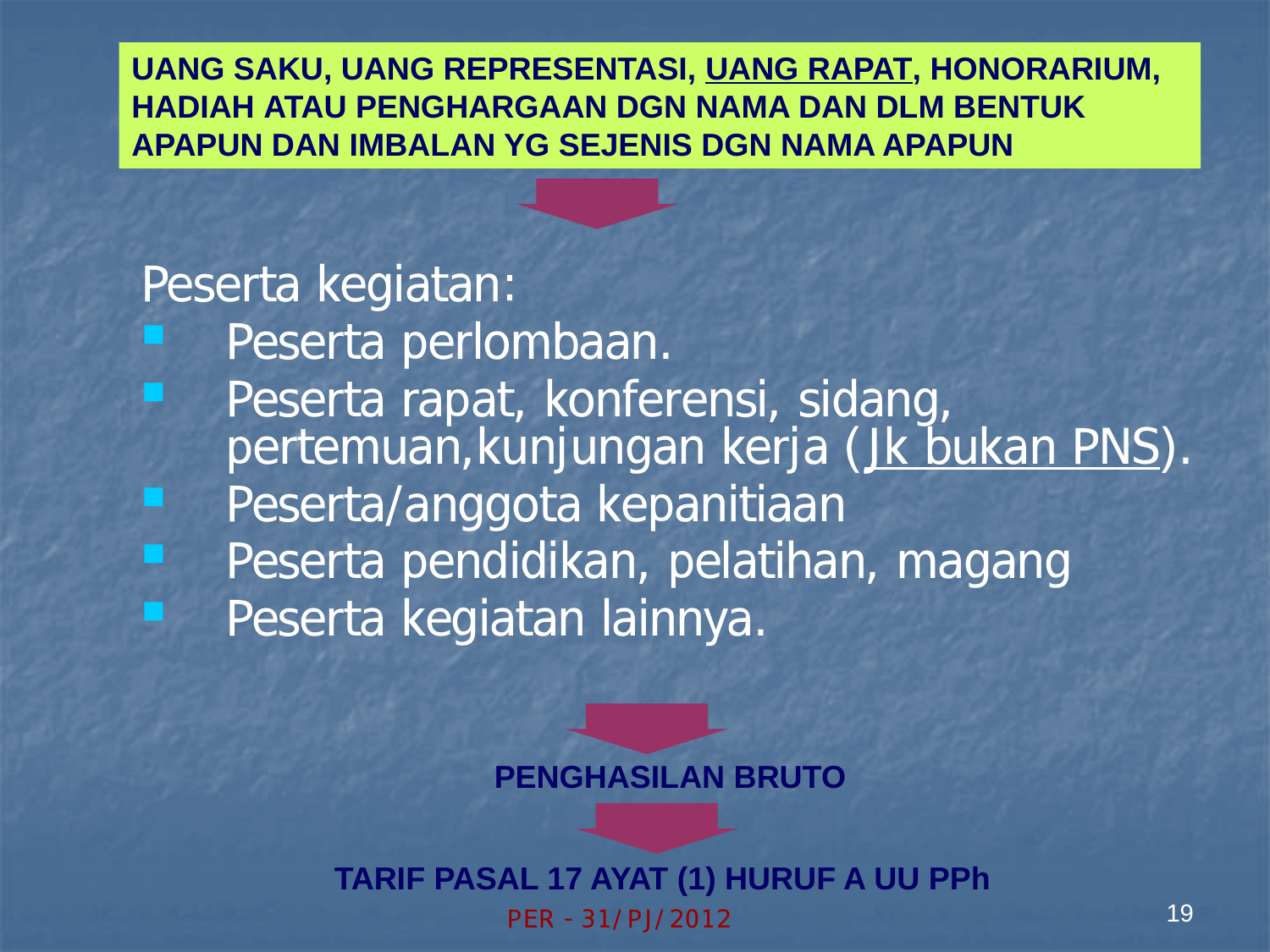

UANG SAKU, UANG REPRESENTASI, UANG RAPAT, HONORARIUM,
HADIAH ATAU PENGHARGAAN DGN NAMA DAN DLM BENTUK
APAPUN DAN IMBALAN YG SEJENIS DGN NAMA APAPUN

Peserta kegiatan:
Peserta perlombaan.
Peserta rapat, konferensi, sidang, pertemuan,kunjungan kerja (Jk bukan PNS).
Peserta/anggota kepanitiaan
Peserta pendidikan, pelatihan, magang
Peserta kegiatan lainnya.

PENGHASILAN BRUTO

TARIF PASAL 17 AYAT (1) HURUF A UU PPh
19
PER - 31/PJ/2012